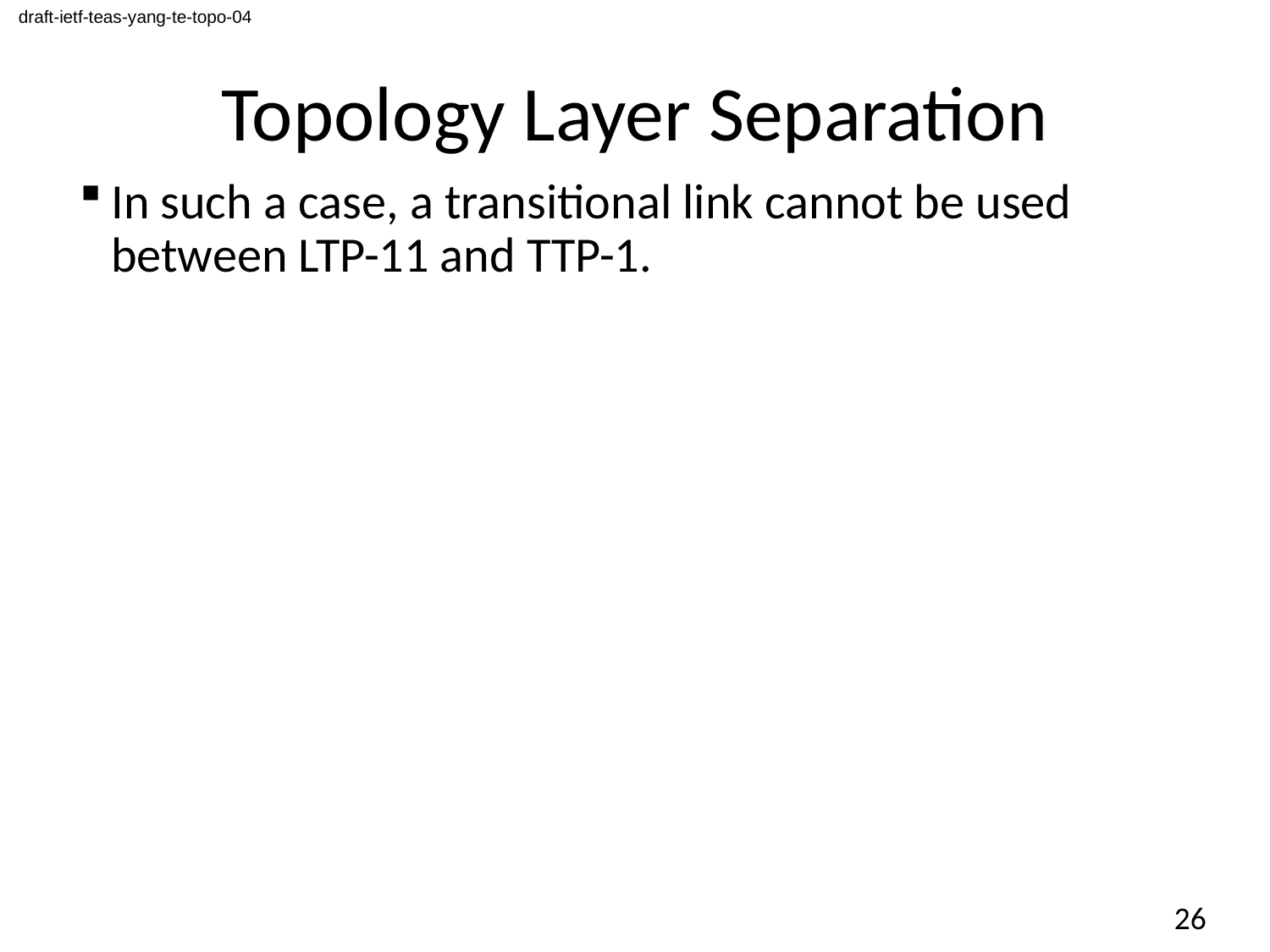

draft-ietf-teas-yang-te-topo-04
# Topology Layer Separation
In such a case, a transitional link cannot be used between LTP-11 and TTP-1.
26